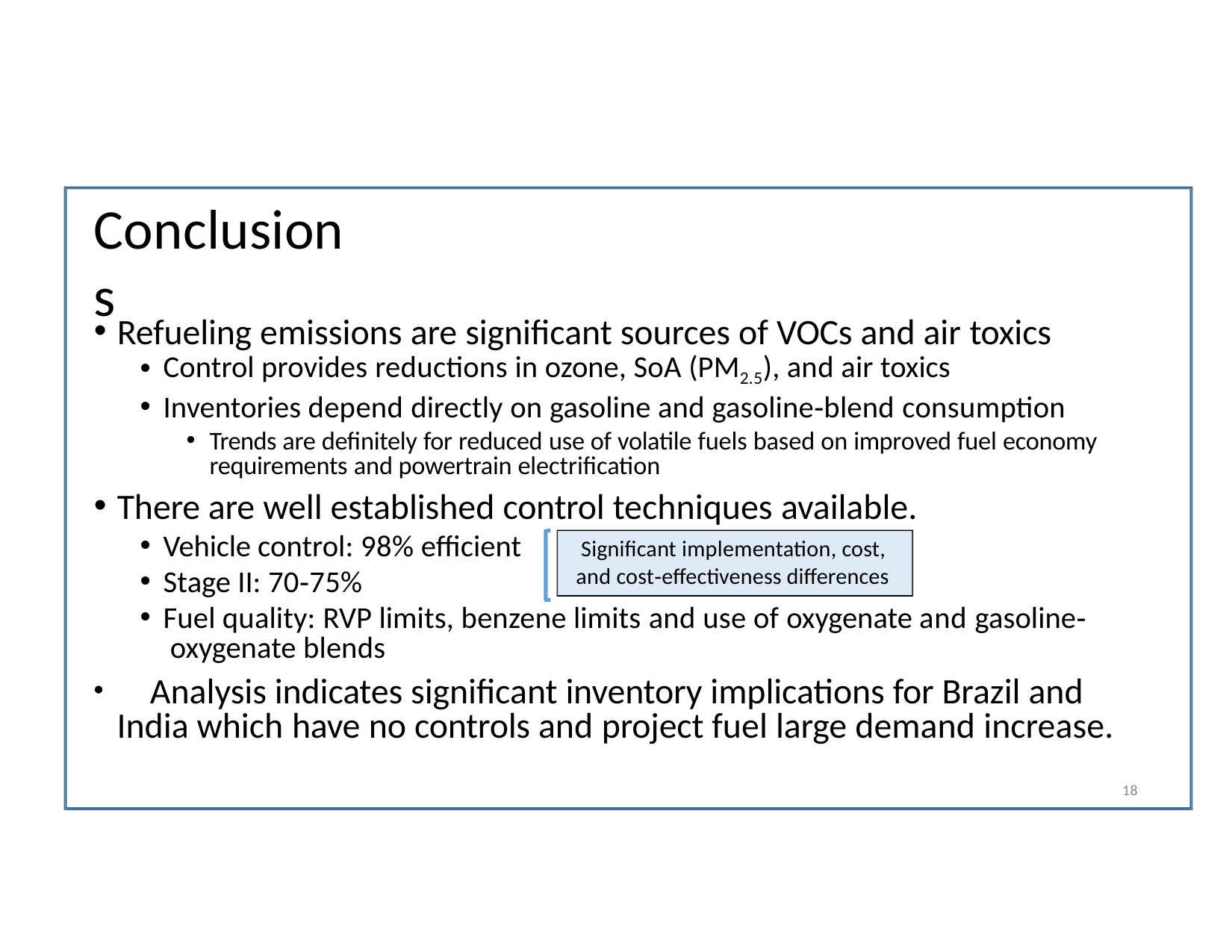

# Conclusions
Refueling emissions are significant sources of VOCs and air toxics
Control provides reductions in ozone, SoA (PM2.5), and air toxics
Inventories depend directly on gasoline and gasoline‐blend consumption
Trends are definitely for reduced use of volatile fuels based on improved fuel economy  requirements and powertrain electrification
There are well established control techniques available.
Vehicle control: 98% efficient
Stage II: 70‐75%

Significant implementation, cost,  and cost‐effectiveness differences
Fuel quality: RVP limits, benzene limits and use of oxygenate and gasoline‐  oxygenate blends
	Analysis indicates significant inventory implications for Brazil and  India which have no controls and project fuel large demand increase.
18